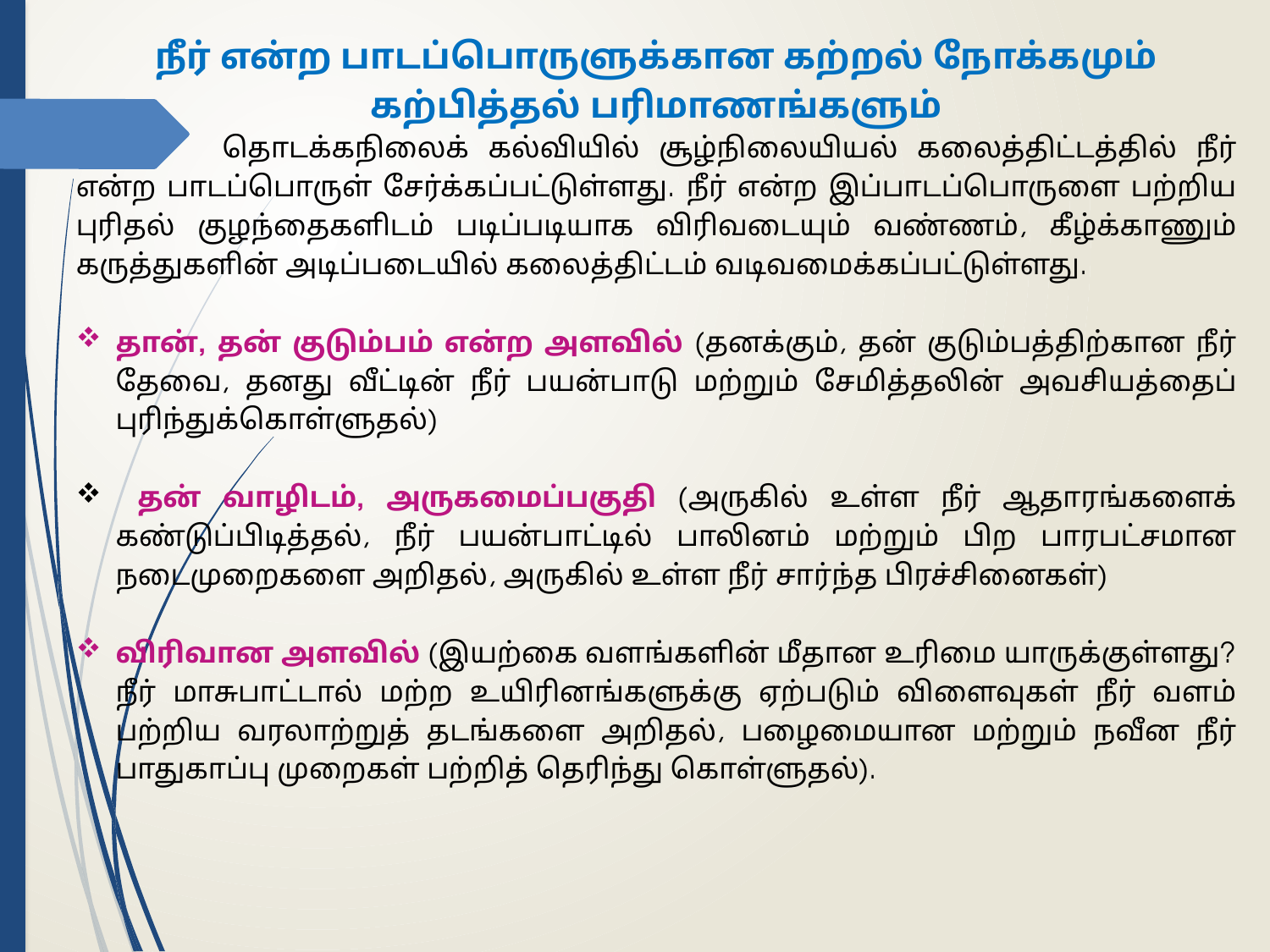

நீர் என்ற பாடப்பொருளுக்கான கற்றல் நோக்கமும் கற்பித்தல் பரிமாணங்களும்
	 தொடக்கநிலைக் கல்வியில் சூழ்நிலையியல் கலைத்திட்டத்தில் நீர் என்ற பாடப்பொருள் சேர்க்கப்பட்டுள்ளது. நீர் என்ற இப்பாடப்பொருளை பற்றிய புரிதல் குழந்தைகளிடம் படிப்படியாக விரிவடையும் வண்ணம், கீழ்க்காணும் கருத்துகளின் அடிப்படையில் கலைத்திட்டம் வடிவமைக்கப்பட்டுள்ளது.

தான், தன் குடும்பம் என்ற அளவில் (தனக்கும், தன் குடும்பத்திற்கான நீர் தேவை, தனது வீட்டின் நீர் பயன்பாடு மற்றும் சேமித்தலின் அவசியத்தைப் புரிந்துக்கொள்ளுதல்)

 தன் வாழிடம், அருகமைப்பகுதி (அருகில் உள்ள நீர் ஆதாரங்களைக் கண்டுப்பிடித்தல், நீர் பயன்பாட்டில் பாலினம் மற்றும் பிற பாரபட்சமான நடைமுறைகளை அறிதல், அருகில் உள்ள நீர் சார்ந்த பிரச்சினைகள்)

விரிவான அளவில் (இயற்கை வளங்களின் மீதான உரிமை யாருக்குள்ளது? நீர் மாசுபாட்டால் மற்ற உயிரினங்களுக்கு ஏற்படும் விளைவுகள் நீர் வளம் பற்றிய வரலாற்றுத் தடங்களை அறிதல், பழைமையான மற்றும் நவீன நீர் பாதுகாப்பு முறைகள் பற்றித் தெரிந்து கொள்ளுதல்).